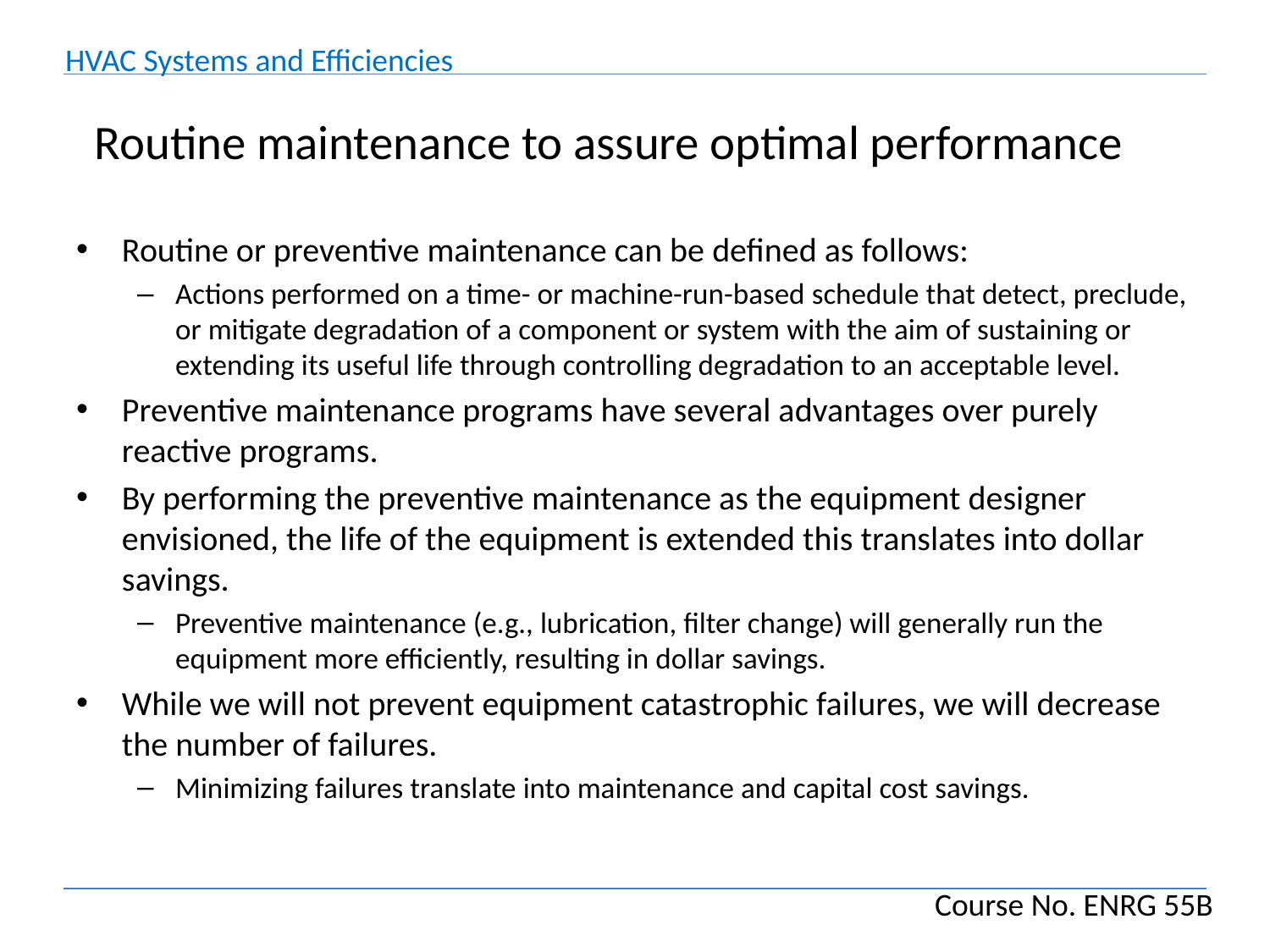

# Routine maintenance to assure optimal performance
Routine or preventive maintenance can be defined as follows:
Actions performed on a time- or machine-run-based schedule that detect, preclude, or mitigate degradation of a component or system with the aim of sustaining or extending its useful life through controlling degradation to an acceptable level.
Preventive maintenance programs have several advantages over purely reactive programs.
By performing the preventive maintenance as the equipment designer envisioned, the life of the equipment is extended this translates into dollar savings.
Preventive maintenance (e.g., lubrication, filter change) will generally run the equipment more efficiently, resulting in dollar savings.
While we will not prevent equipment catastrophic failures, we will decrease the number of failures.
Minimizing failures translate into maintenance and capital cost savings.